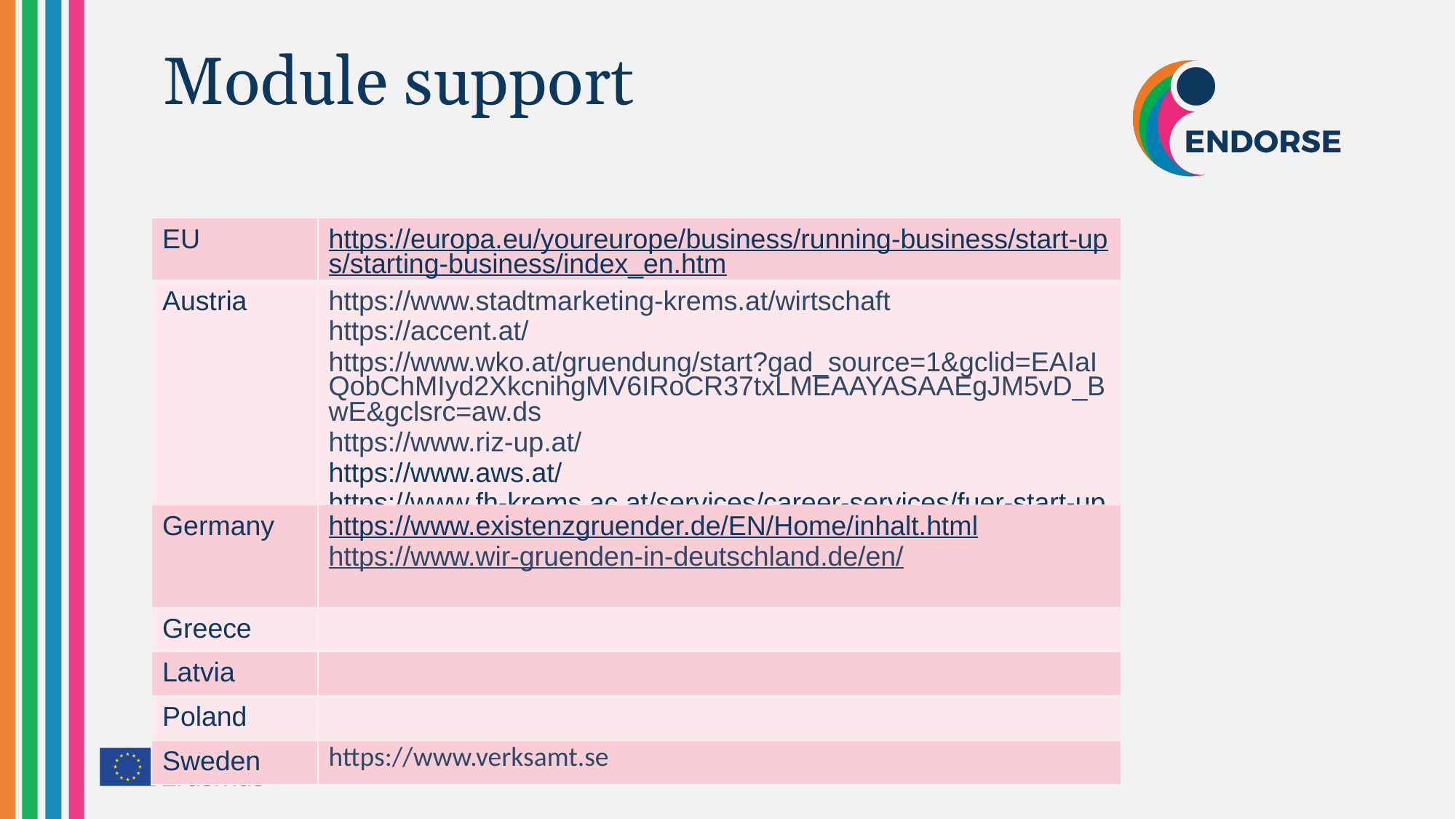

# Module support

| EU | https://europa.eu/youreurope/business/running-business/start-ups/starting-business/index\_en.htm |
| --- | --- |
| Austria | https://www.stadtmarketing-krems.at/wirtschaft https://accent.at/ https://www.wko.at/gruendung/start?gad\_source=1&gclid=EAIaIQobChMIyd2XkcnihgMV6IRoCR37txLMEAAYASAAEgJM5vD\_BwE&gclsrc=aw.ds https://www.riz-up.at/ https://www.aws.at/  https://www.fh-krems.ac.at/services/career-services/fuer-start-ups/ |
| Germany | https://www.existenzgruender.de/EN/Home/inhalt.html    https://www.wir-gruenden-in-deutschland.de/en/ |
| Greece |  |
| Latvia |  |
| Poland |  |
| Sweden | https://www.verksamt.se |